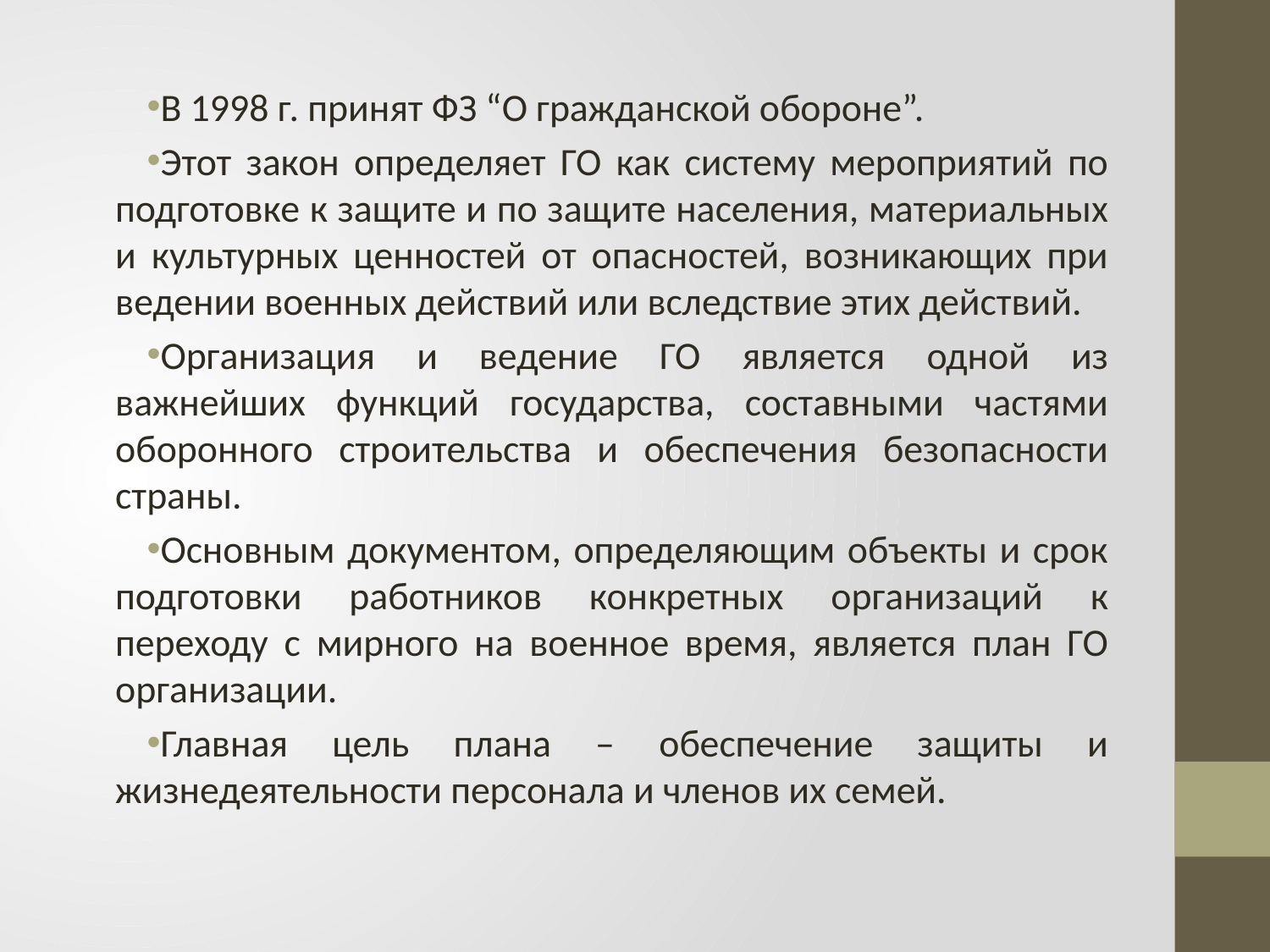

В 1998 г. принят ФЗ “О гражданской обороне”.
Этот закон определяет ГО как систему мероприятий по подготовке к защите и по защите населения, материальных и культурных ценностей от опасностей, возникающих при ведении военных действий или вследствие этих действий.
Организация и ведение ГО является одной из важнейших функций государства, составными частями оборонного строительства и обеспечения безопасности страны.
Основным документом, определяющим объекты и срок подготовки работников конкретных организаций к переходу с мирного на военное время, является план ГО организации.
Главная цель плана – обеспечение защиты и жизнедеятельности персонала и членов их семей.